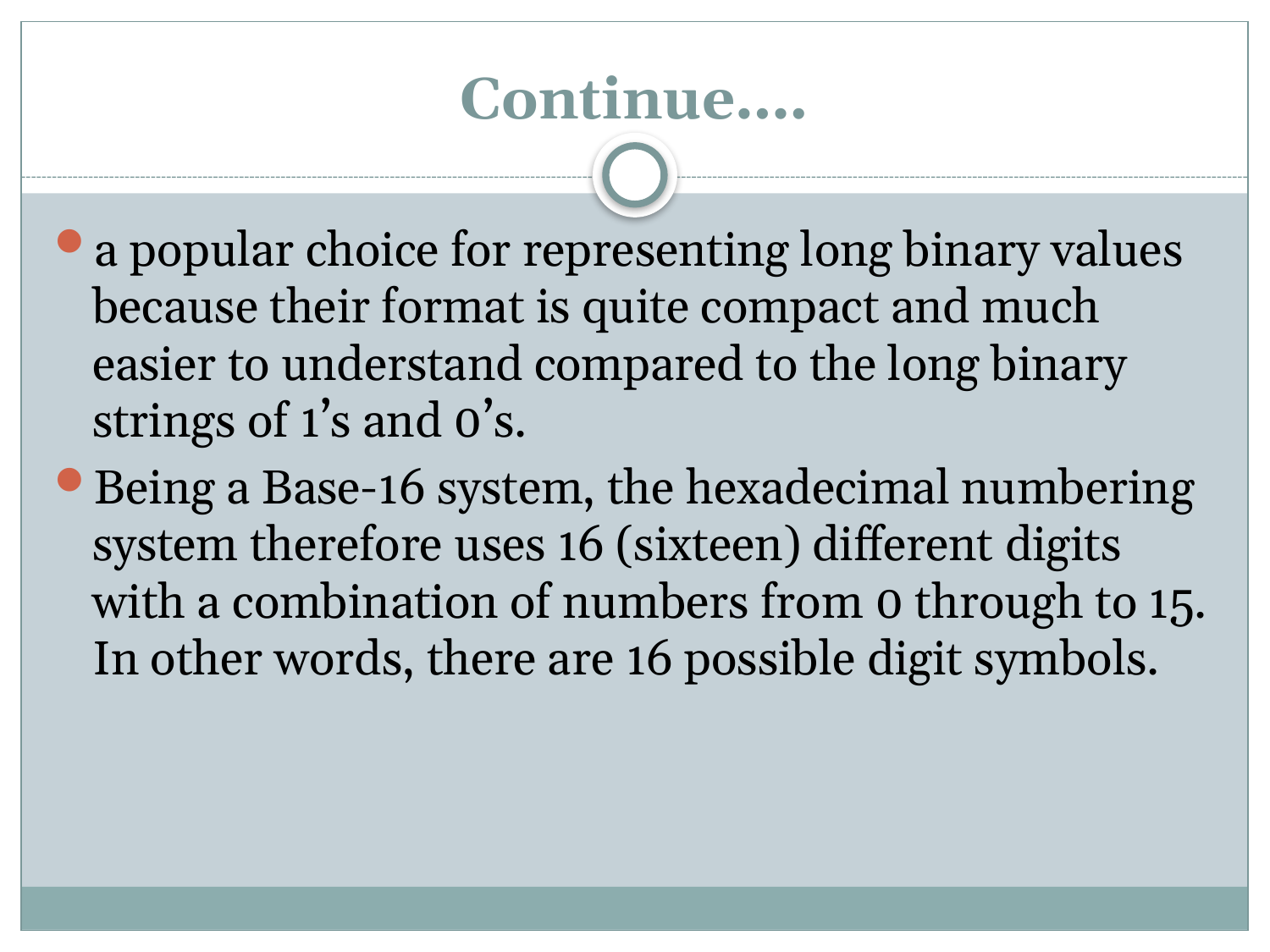

# Continue….
a popular choice for representing long binary values because their format is quite compact and much easier to understand compared to the long binary strings of 1’s and 0’s.
Being a Base-16 system, the hexadecimal numbering system therefore uses 16 (sixteen) different digits with a combination of numbers from 0 through to 15. In other words, there are 16 possible digit symbols.